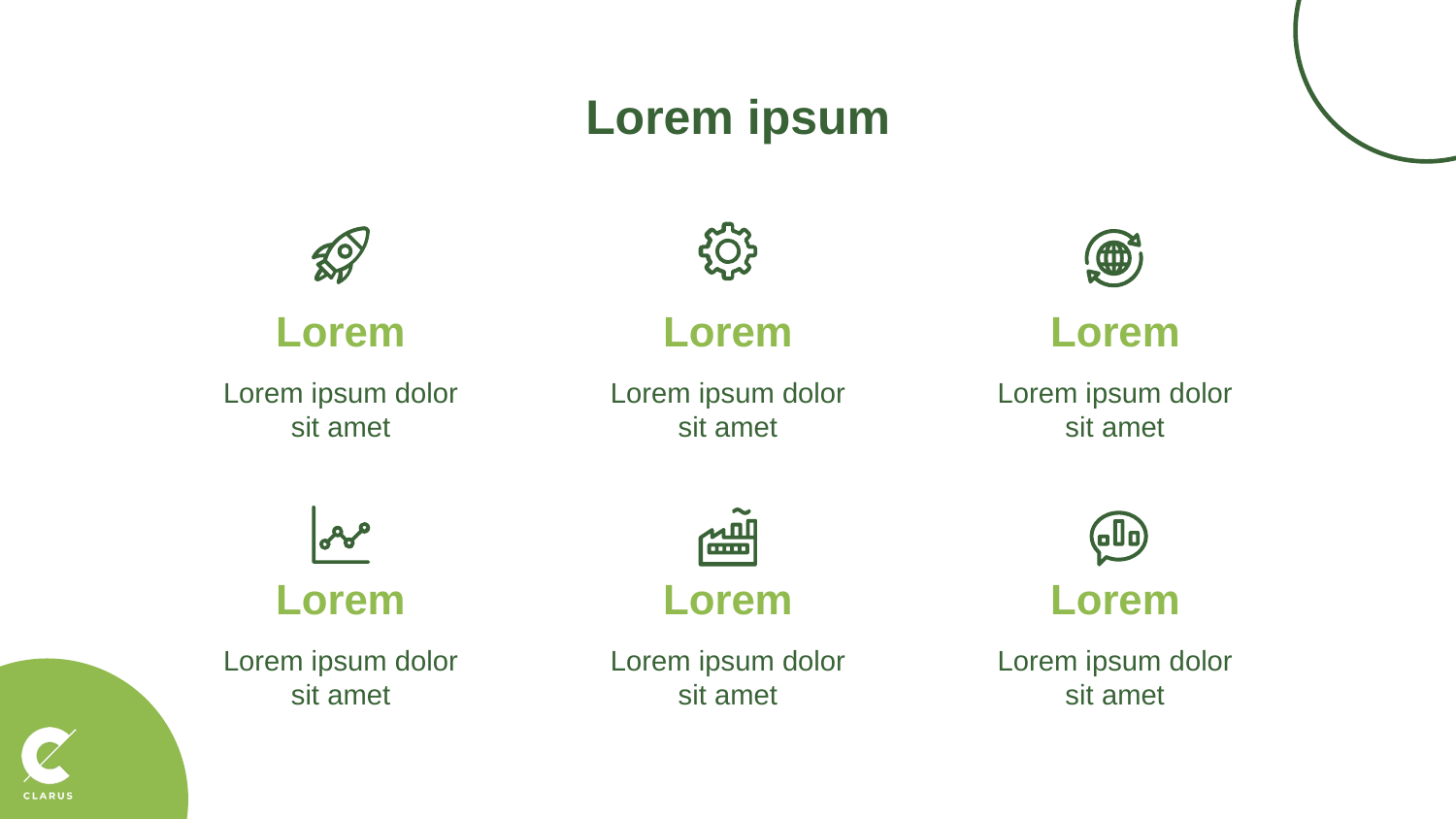

# Lorem ipsum

Lorem
Lorem
Lorem
Lorem ipsum dolor sit amet
Lorem ipsum dolor sit amet
Lorem ipsum dolor sit amet

Lorem
Lorem
Lorem
Lorem ipsum dolor sit amet
Lorem ipsum dolor sit amet

Lorem ipsum dolor sit amet